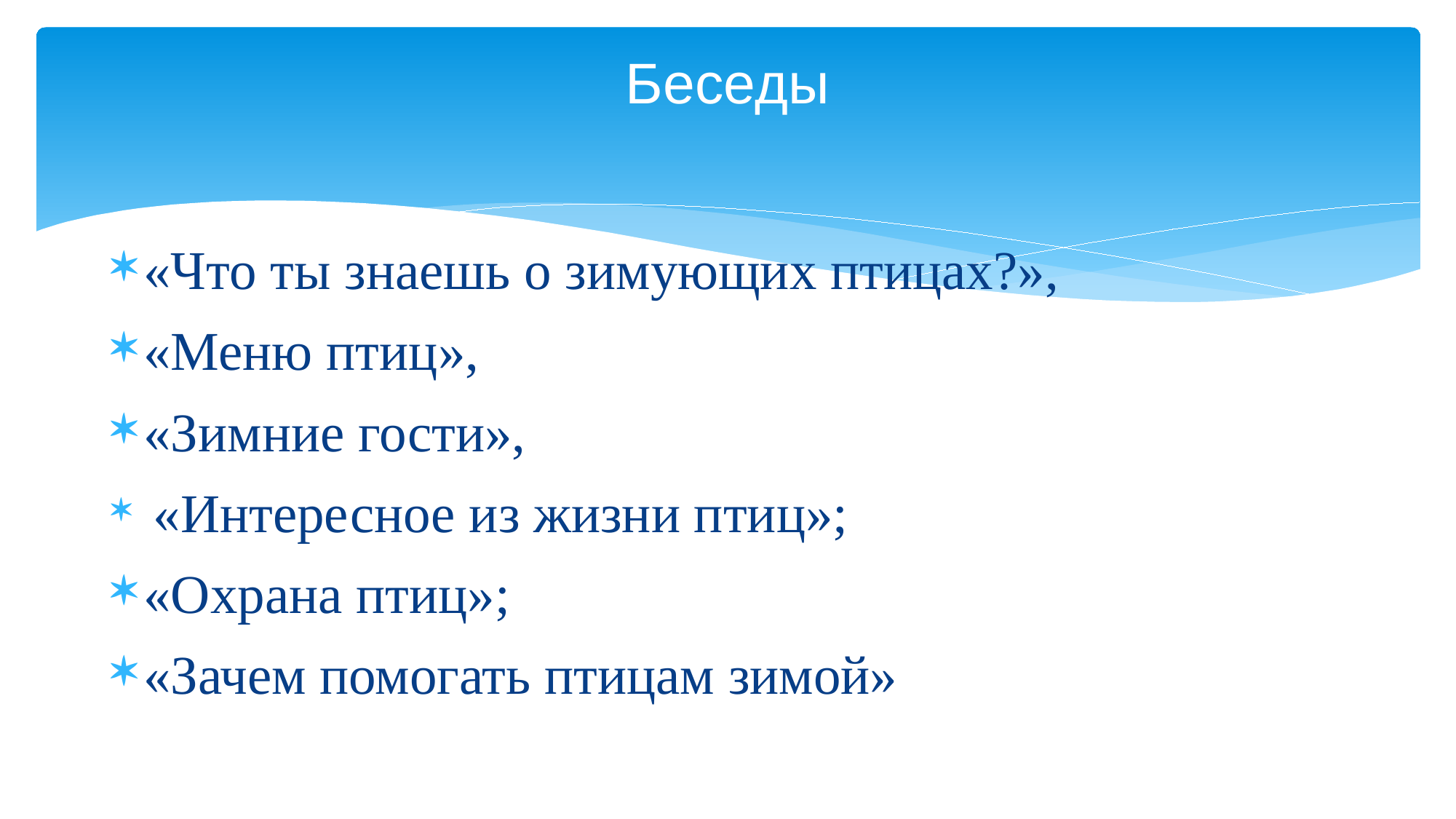

# Беседы
«Что ты знаешь о зимующих птицах?»,
«Меню птиц»,
«Зимние гости»,
 «Интересное из жизни птиц»;
«Охрана птиц»;
«Зачем помогать птицам зимой»